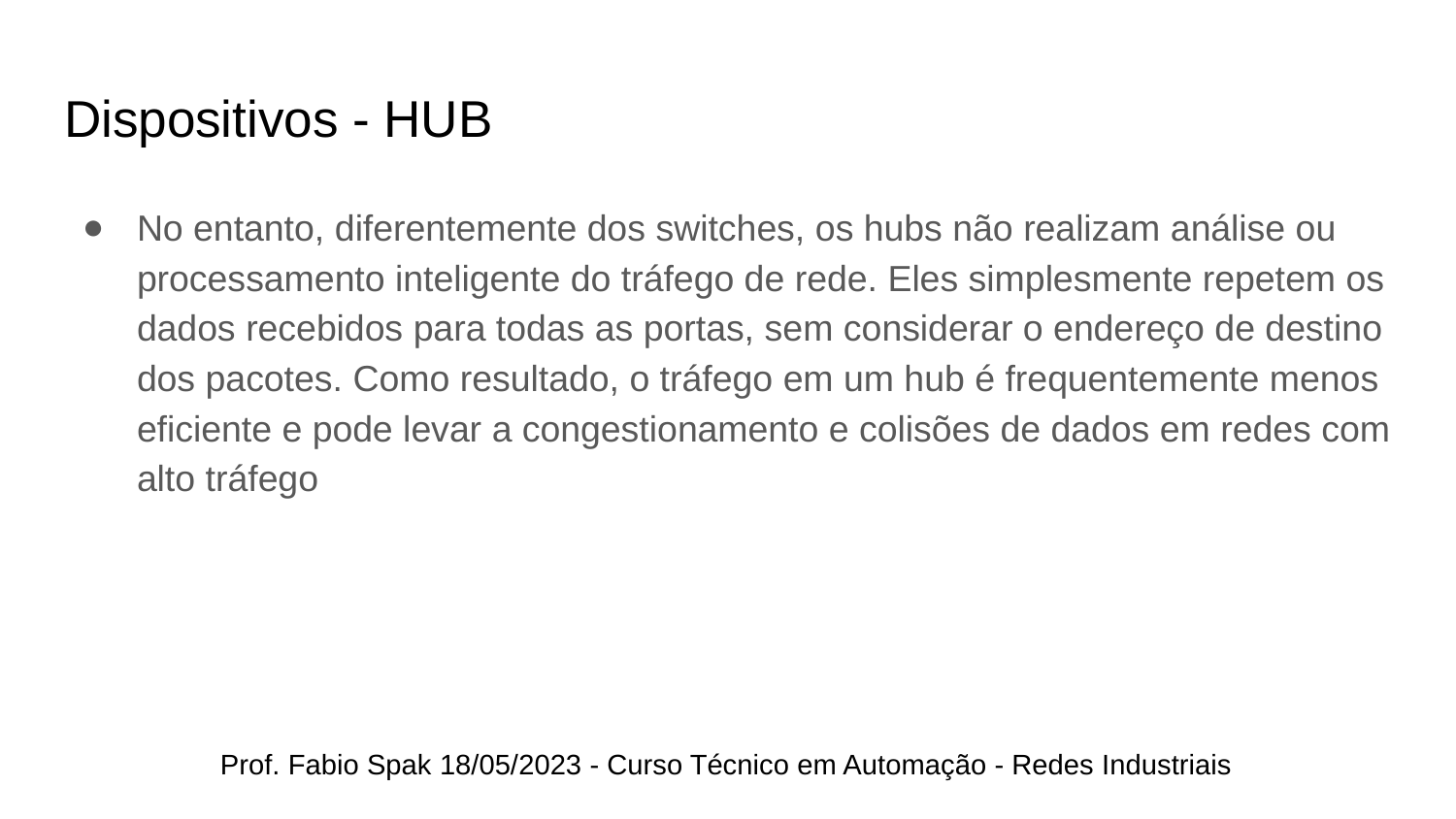

# Dispositivos - HUB
No entanto, diferentemente dos switches, os hubs não realizam análise ou processamento inteligente do tráfego de rede. Eles simplesmente repetem os dados recebidos para todas as portas, sem considerar o endereço de destino dos pacotes. Como resultado, o tráfego em um hub é frequentemente menos eficiente e pode levar a congestionamento e colisões de dados em redes com alto tráfego
Prof. Fabio Spak 18/05/2023 - Curso Técnico em Automação - Redes Industriais